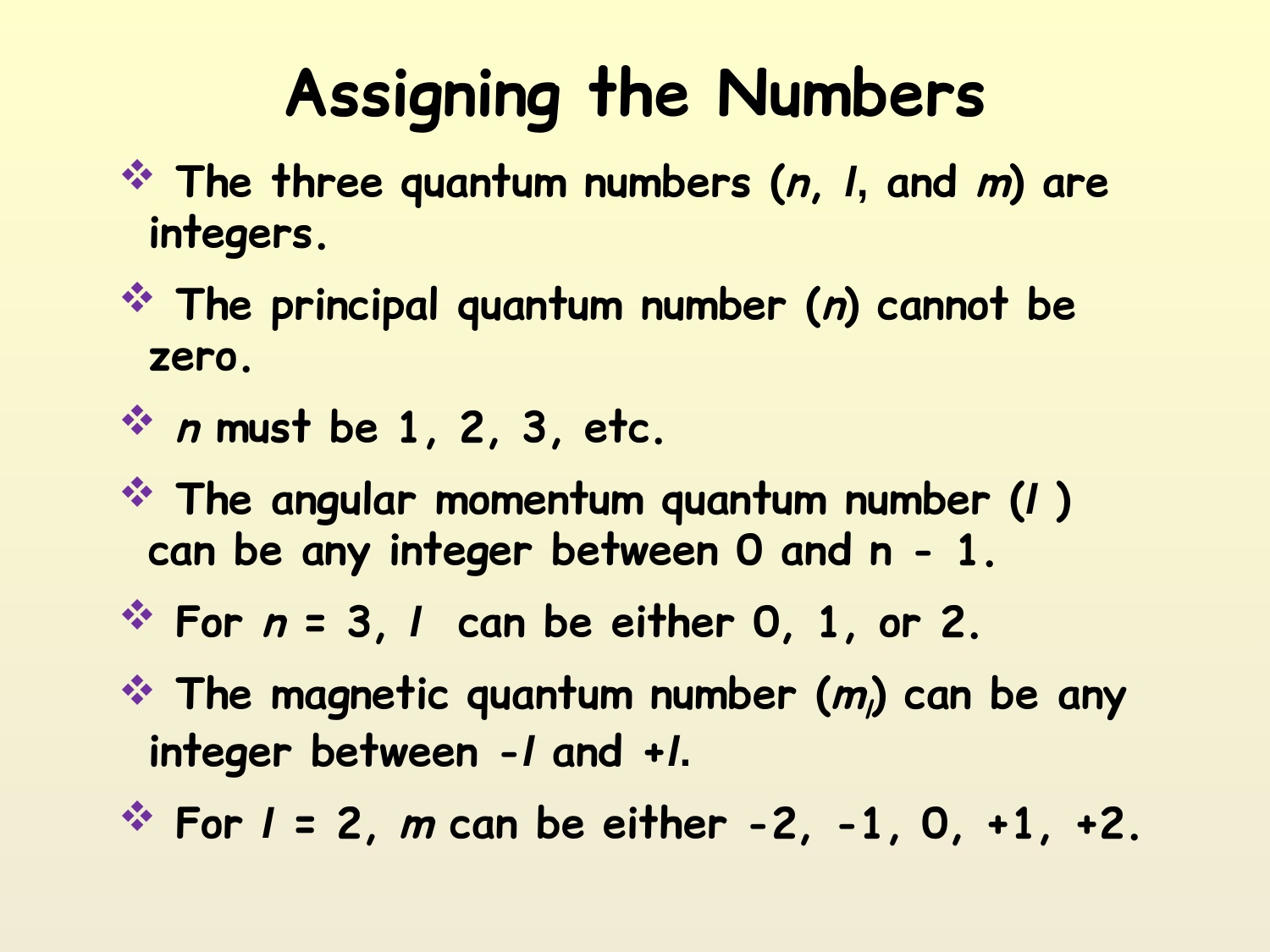

# Assigning the Numbers
 The three quantum numbers (n, l, and m) are integers.
 The principal quantum number (n) cannot be zero.
 n must be 1, 2, 3, etc.
 The angular momentum quantum number (l ) can be any integer between 0 and n - 1.
 For n = 3, l  can be either 0, 1, or 2.
 The magnetic quantum number (ml) can be any integer between -l and +l.
 For l = 2, m can be either -2, -1, 0, +1, +2.